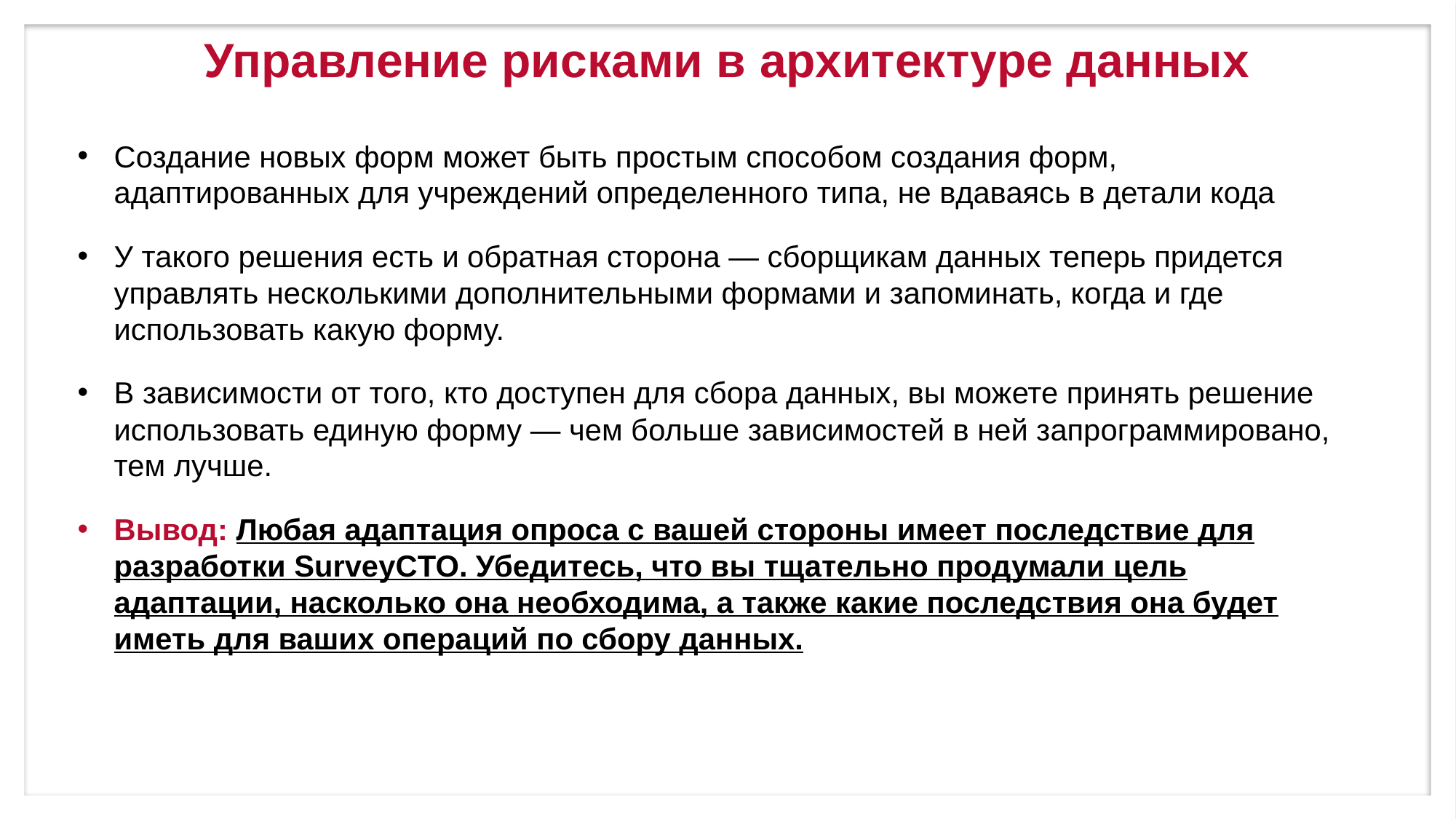

# Управление рисками в архитектуре данных
Создание новых форм может быть простым способом создания форм, адаптированных для учреждений определенного типа, не вдаваясь в детали кода
У такого решения есть и обратная сторона — сборщикам данных теперь придется управлять несколькими дополнительными формами и запоминать, когда и где использовать какую форму.
В зависимости от того, кто доступен для сбора данных, вы можете принять решение использовать единую форму — чем больше зависимостей в ней запрограммировано, тем лучше.
Вывод: Любая адаптация опроса с вашей стороны имеет последствие для разработки SurveyCTO. Убедитесь, что вы тщательно продумали цель адаптации, насколько она необходима, а также какие последствия она будет иметь для ваших операций по сбору данных.